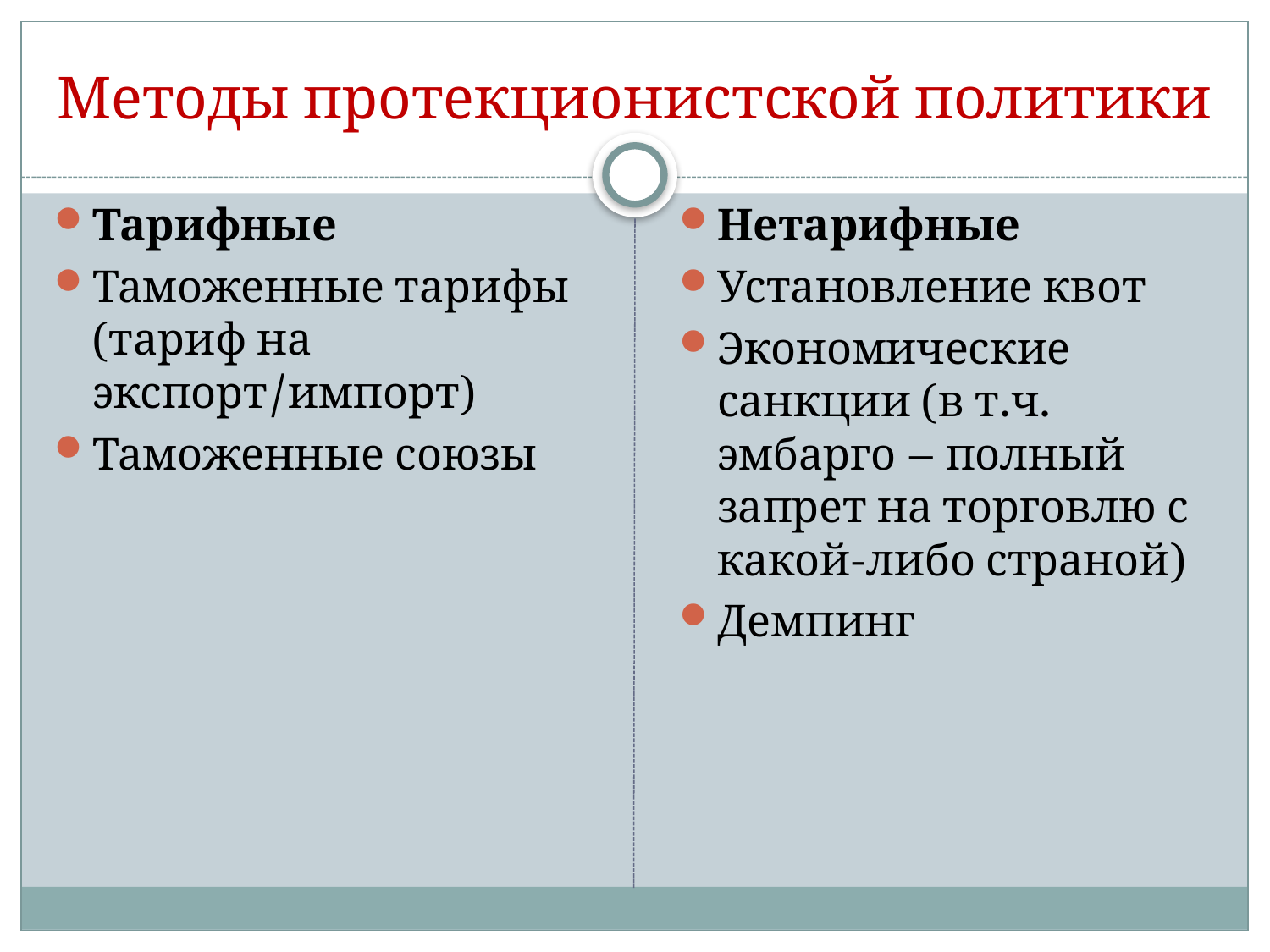

# Методы протекционистской политики
Тарифные
Таможенные тарифы (тариф на экспорт/импорт)
Таможенные союзы

Нетарифные
Установление квот
Экономические санкции (в т.ч. эмбарго – полный запрет на торговлю с какой-либо страной)
Демпинг